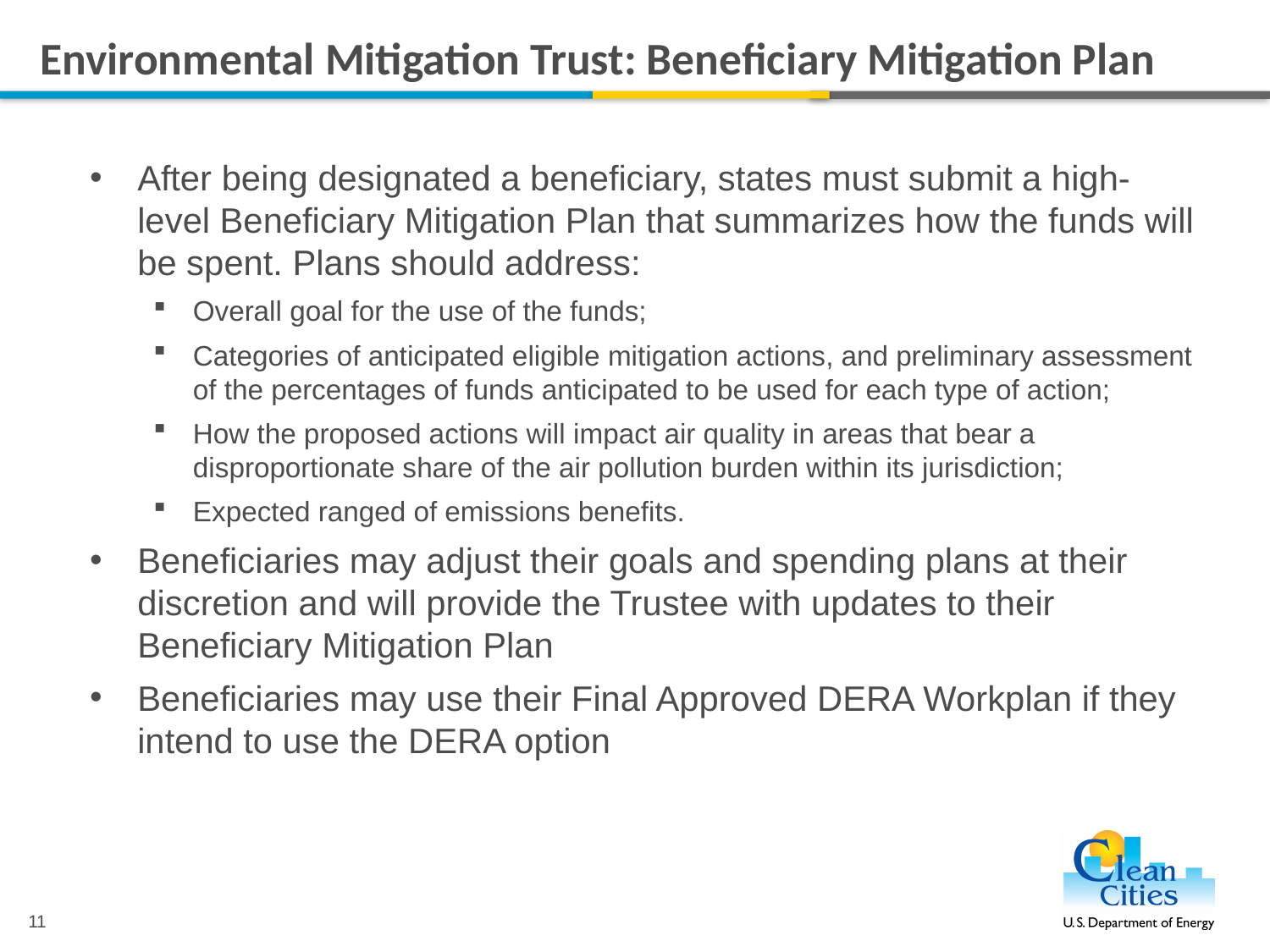

# Environmental Mitigation Trust: Beneficiary Mitigation Plan
After being designated a beneficiary, states must submit a high-level Beneficiary Mitigation Plan that summarizes how the funds will be spent. Plans should address:
Overall goal for the use of the funds;
Categories of anticipated eligible mitigation actions, and preliminary assessment of the percentages of funds anticipated to be used for each type of action;
How the proposed actions will impact air quality in areas that bear a disproportionate share of the air pollution burden within its jurisdiction;
Expected ranged of emissions benefits.
Beneficiaries may adjust their goals and spending plans at their discretion and will provide the Trustee with updates to their Beneficiary Mitigation Plan
Beneficiaries may use their Final Approved DERA Workplan if they intend to use the DERA option